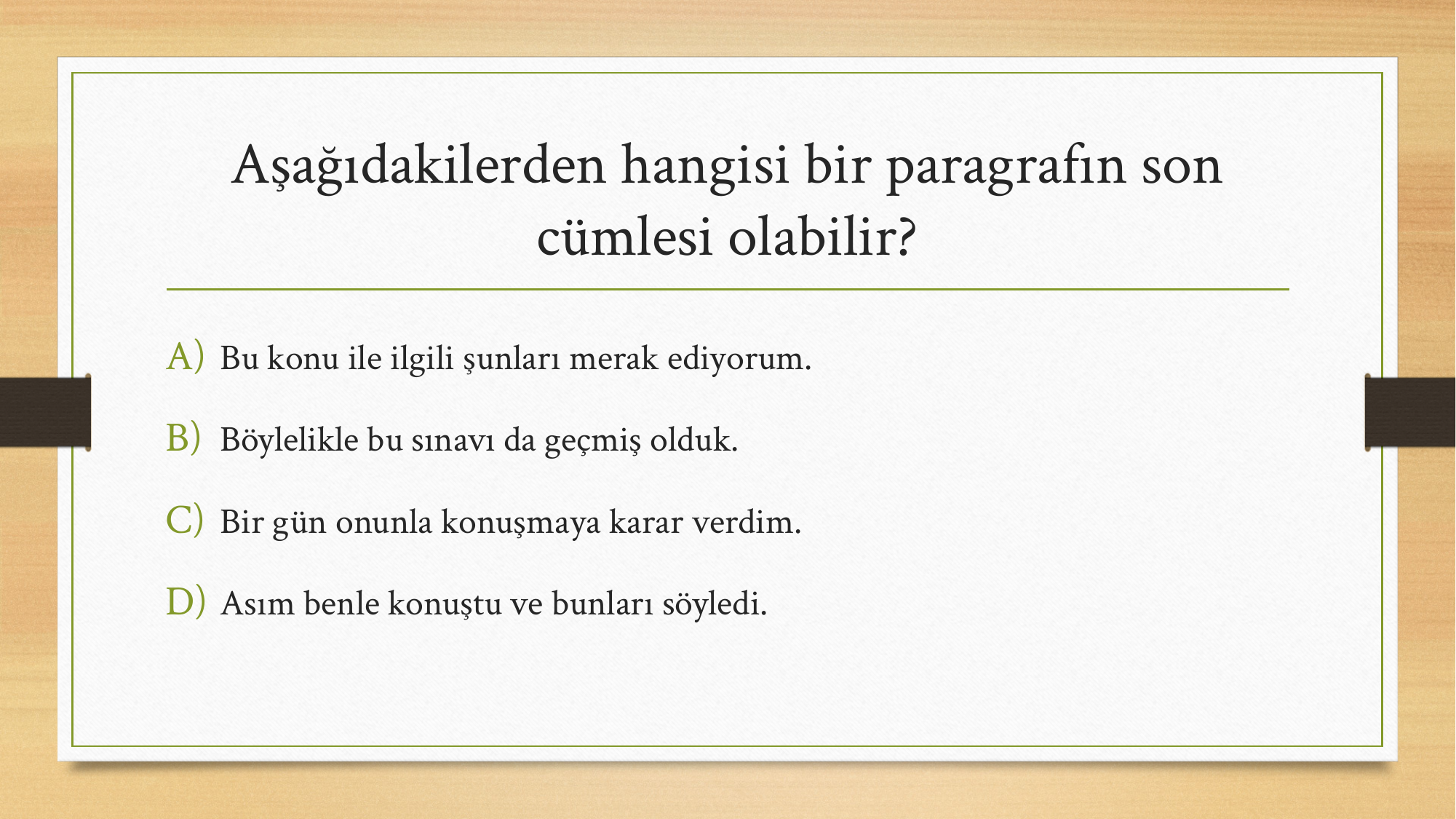

# Aşağıdakilerden hangisi bir paragrafın son cümlesi olabilir?
Bu konu ile ilgili şunları merak ediyorum.
Böylelikle bu sınavı da geçmiş olduk.
Bir gün onunla konuşmaya karar verdim.
Asım benle konuştu ve bunları söyledi.